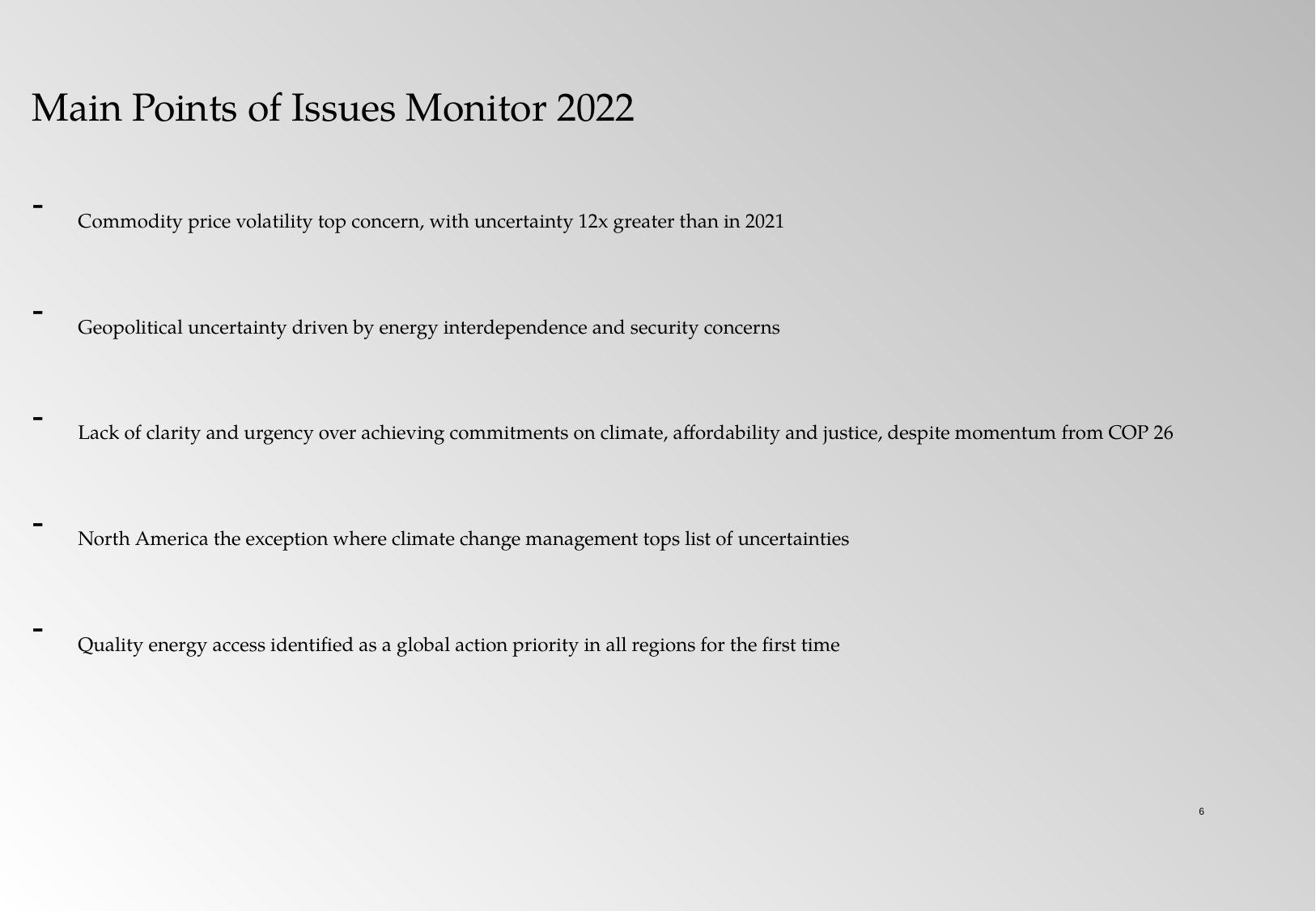

Main Points of Issues Monitor 2022
Commodity price volatility top concern, with uncertainty 12x greater than in 2021

Geopolitical uncertainty driven by energy interdependence and security concerns

Lack of clarity and urgency over achieving commitments on climate, affordability and justice, despite momentum from COP 26

North America the exception where climate change management tops list of uncertainties

Quality energy access identified as a global action priority in all regions for the first time
6